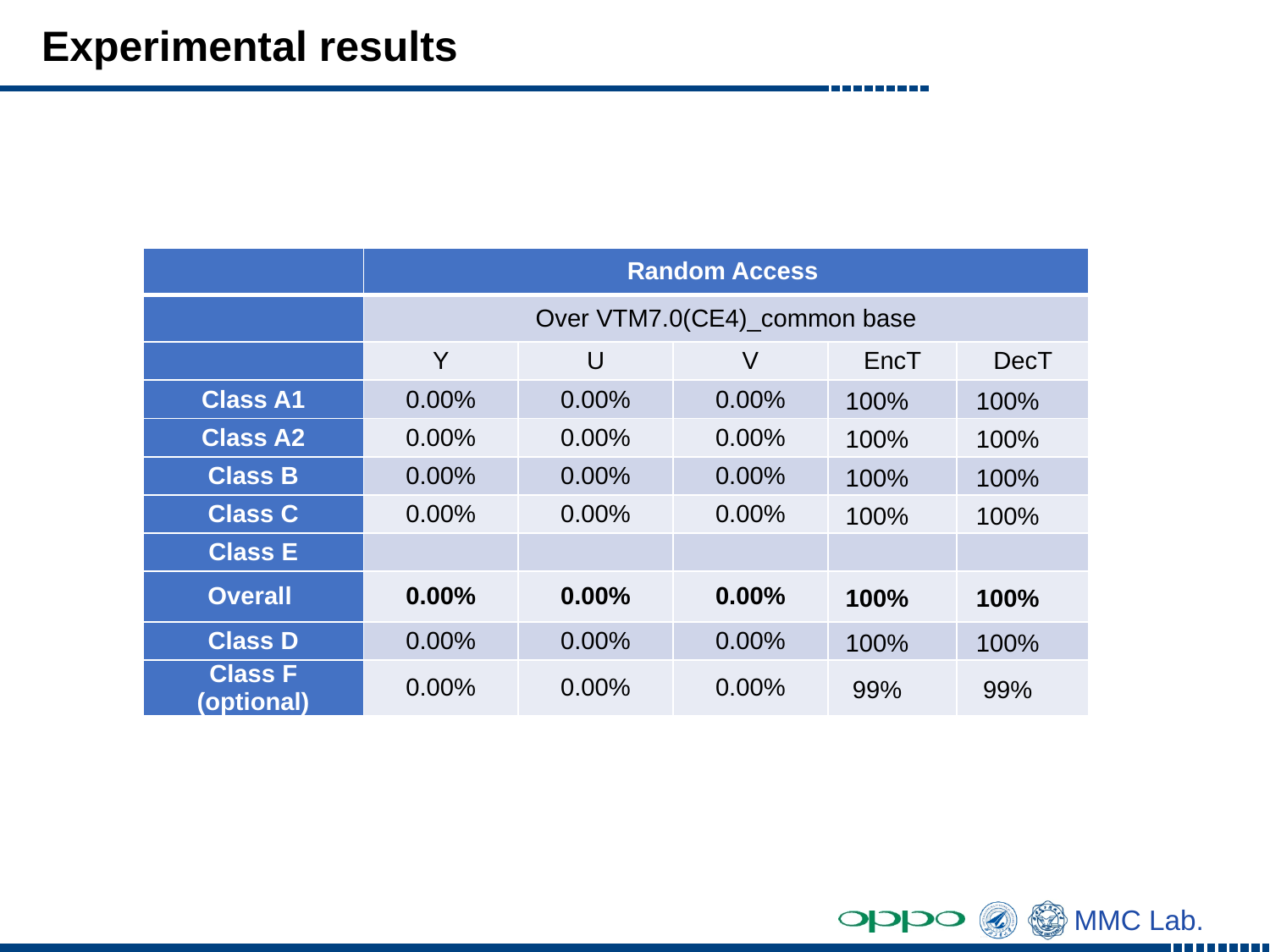

# Experimental results
|  | Random Access |  |  |  |  |
| --- | --- | --- | --- | --- | --- |
|  | Over VTM7.0(CE4)\_common base |  |  |  |  |
|  | Y | U | V | EncT | DecT |
| Class A1 | 0.00% | 0.00% | 0.00% | 100% | 100% |
| Class A2 | 0.00% | 0.00% | 0.00% | 100% | 100% |
| Class B | 0.00% | 0.00% | 0.00% | 100% | 100% |
| Class C | 0.00% | 0.00% | 0.00% | 100% | 100% |
| Class E |  |  |  |  |  |
| Overall | 0.00% | 0.00% | 0.00% | 100% | 100% |
| Class D | 0.00% | 0.00% | 0.00% | 100% | 100% |
| Class F (optional) | 0.00% | 0.00% | 0.00% | 99% | 99% |